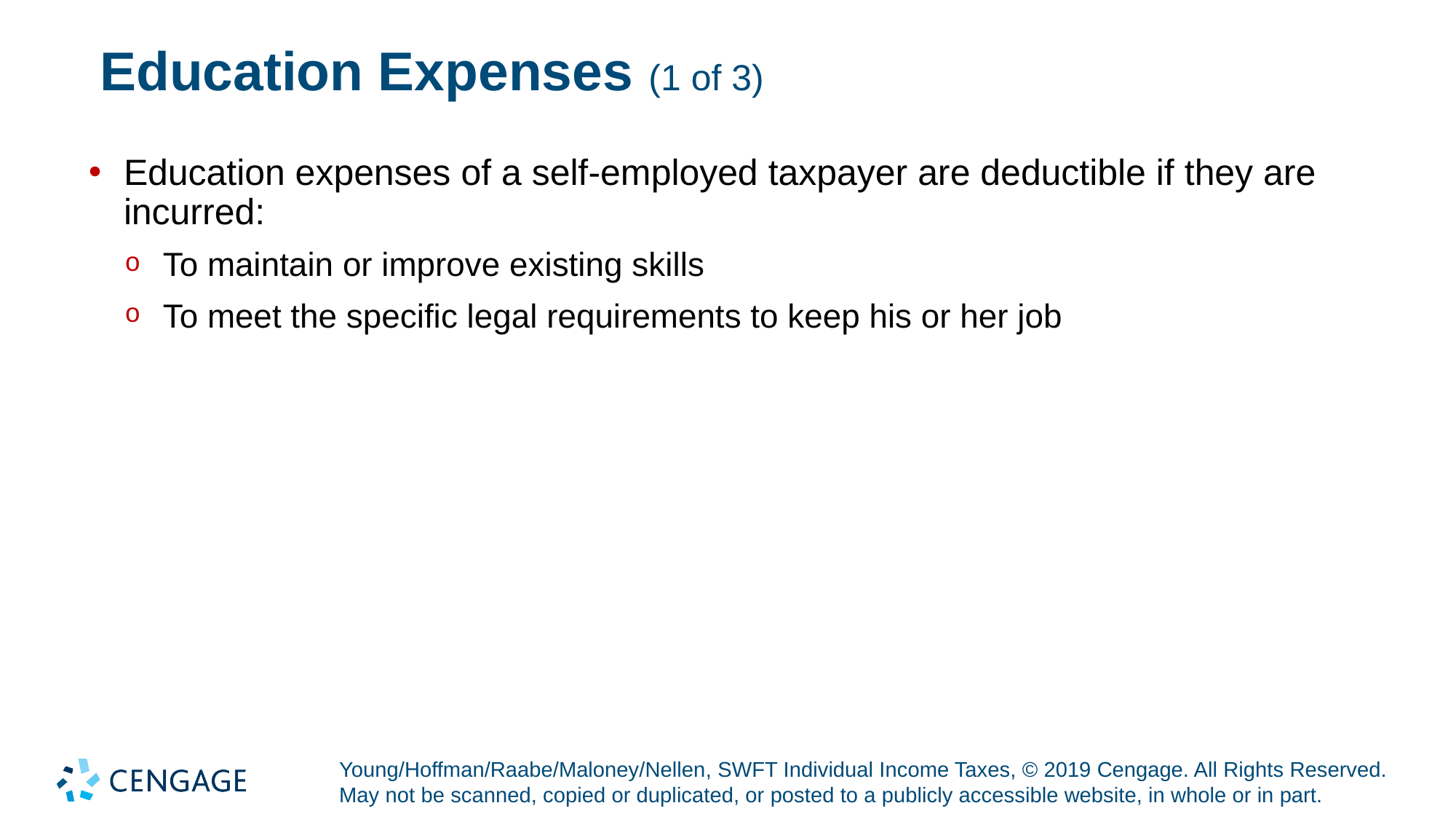

# Education Expenses (1 of 3)
Education expenses of a self-employed taxpayer are deductible if they are incurred:
To maintain or improve existing skills
To meet the specific legal requirements to keep his or her job